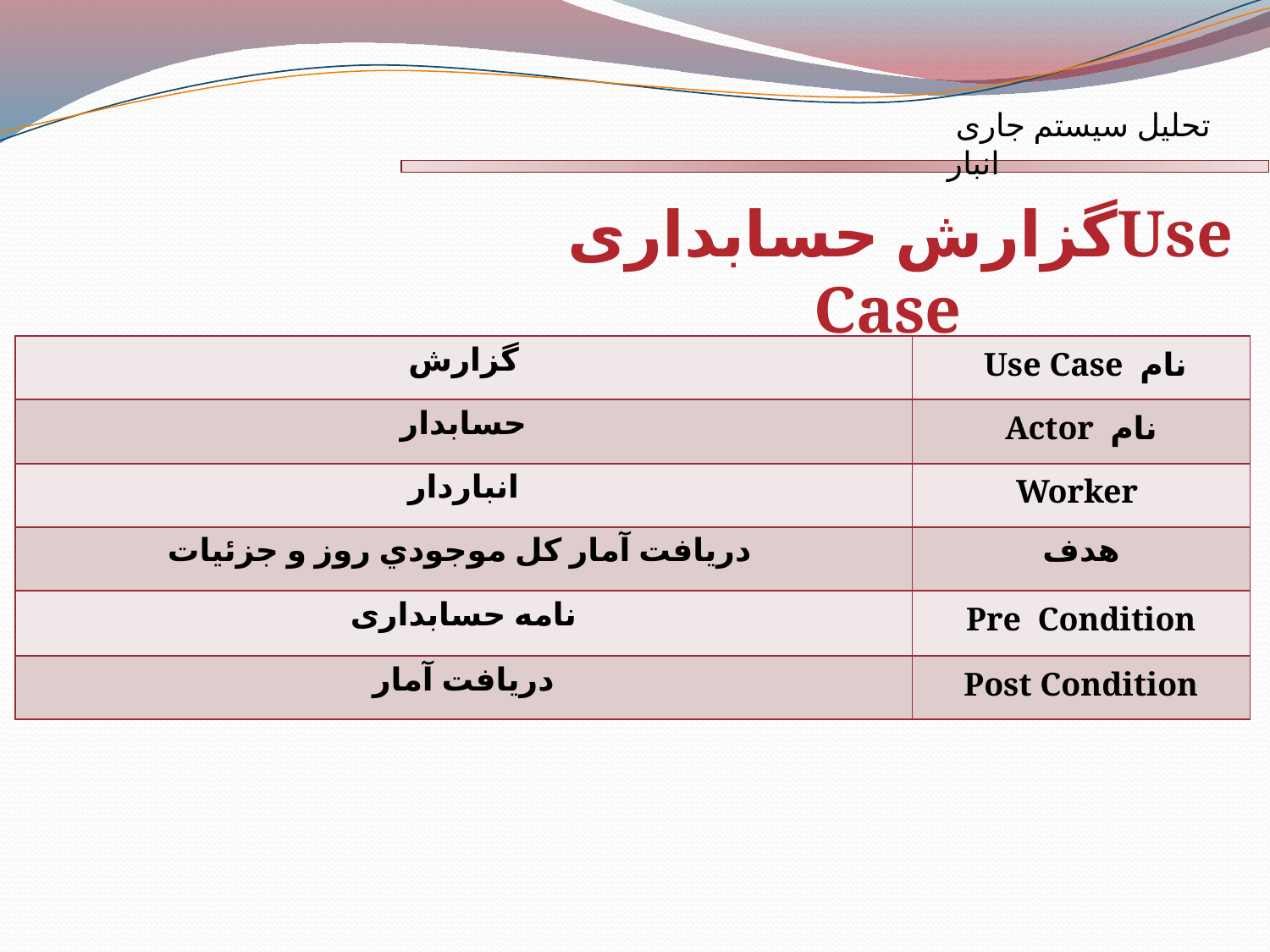

تحلیل سیستم جاری انبار

  گزارش حسابداریUse Case
| گزارش | Use Case نام |
| --- | --- |
| حسابدار | Actor نام |
| انباردار | Worker |
| دريافت آمار كل موجودي روز و جزئيات | هدف |
| نامه حسابداری | Pre Condition |
| دريافت آمار | Post Condition |